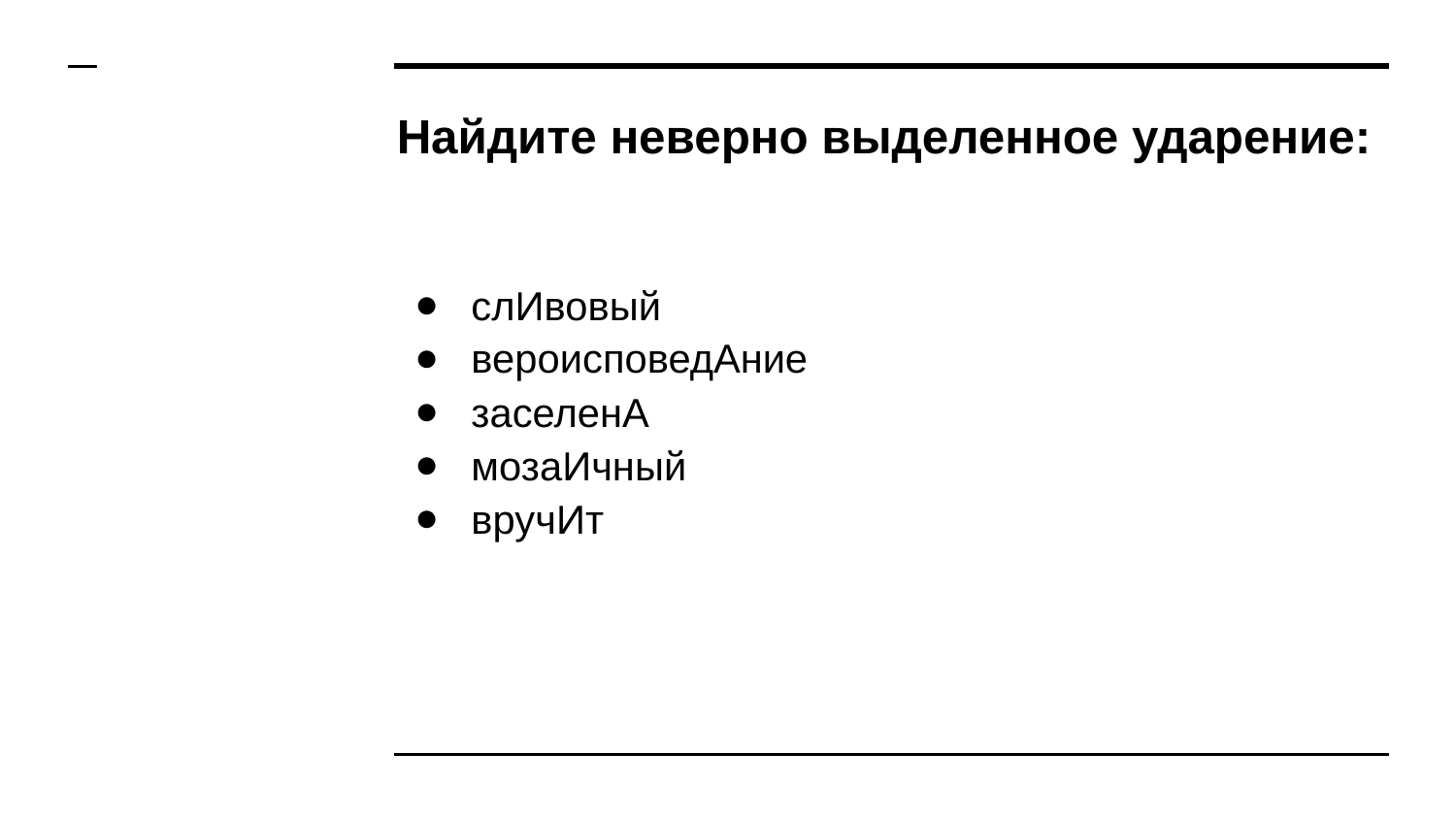

# Найдите неверно выделенное ударение:
слИвовый
вероисповедАние
заселенА
мозаИчный
вручИт